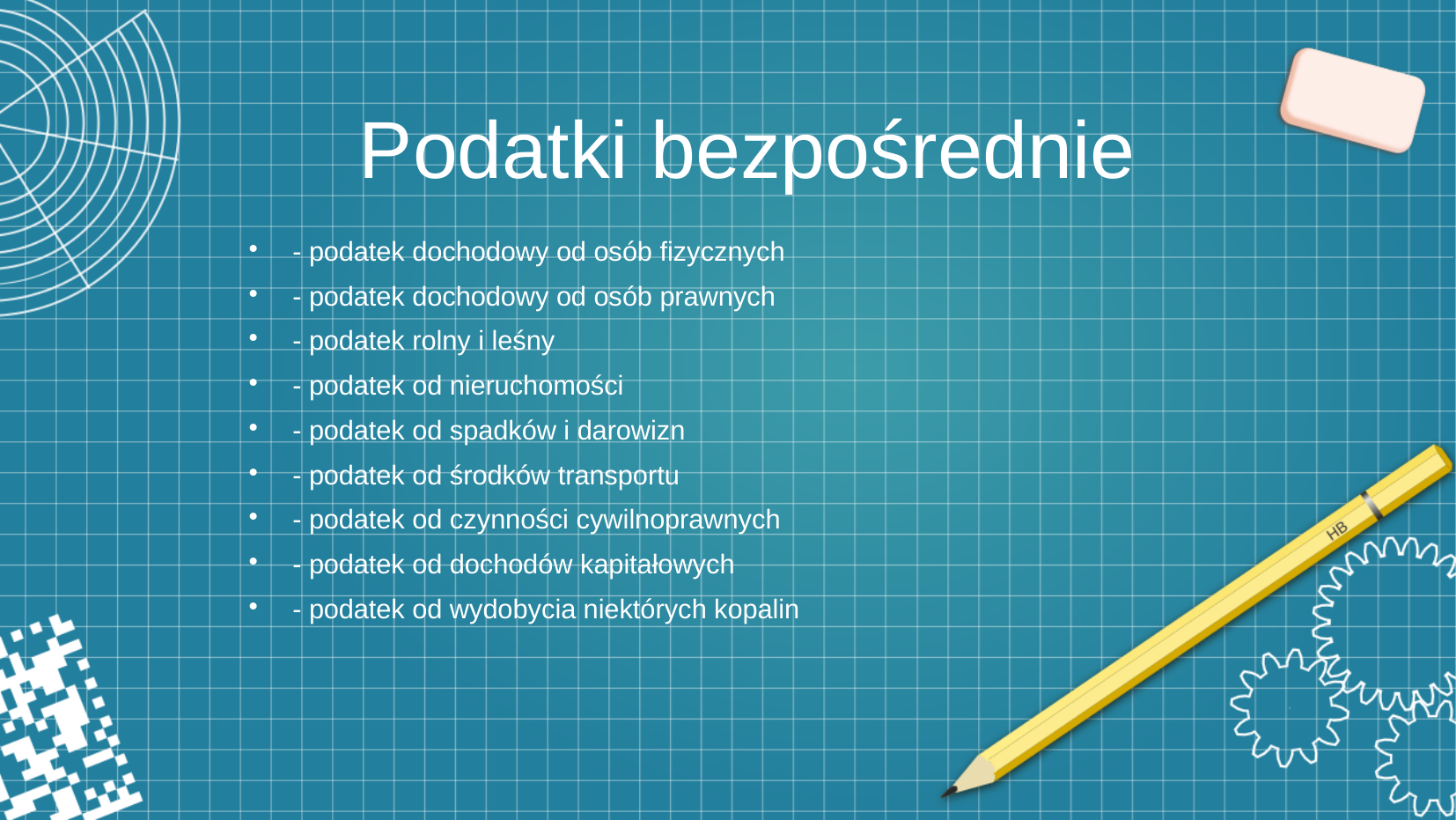

# Podatki bezpośrednie
- podatek dochodowy od osób fizycznych
- podatek dochodowy od osób prawnych
- podatek rolny i leśny
- podatek od nieruchomości
- podatek od spadków i darowizn
- podatek od środków transportu
- podatek od czynności cywilnoprawnych
- podatek od dochodów kapitałowych
- podatek od wydobycia niektórych kopalin